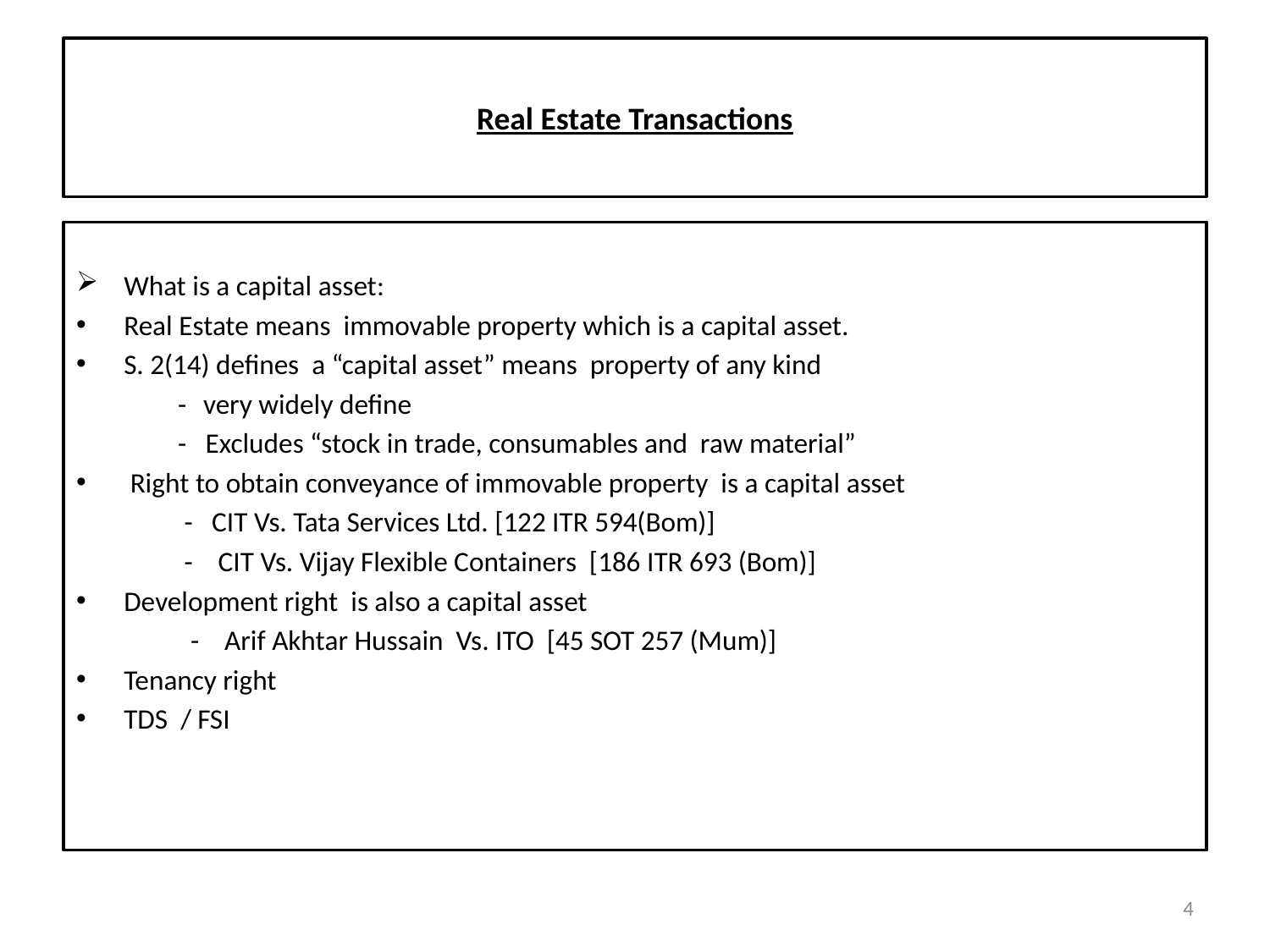

# Real Estate Transactions

What is a capital asset:
Real Estate means  immovable property which is a capital asset.
S. 2(14) defines  a “capital asset” means  property of any kind
                -	very widely define
                -   Excludes “stock in trade, consumables and  raw material”
 Right to obtain conveyance of immovable property  is a capital asset
                 -   CIT Vs. Tata Services Ltd. [122 ITR 594(Bom)]
                 -    CIT Vs. Vijay Flexible Containers  [186 ITR 693 (Bom)]
Development right  is also a capital asset
                  -    Arif Akhtar Hussain  Vs. ITO  [45 SOT 257 (Mum)]
Tenancy right
TDS  / FSI

4